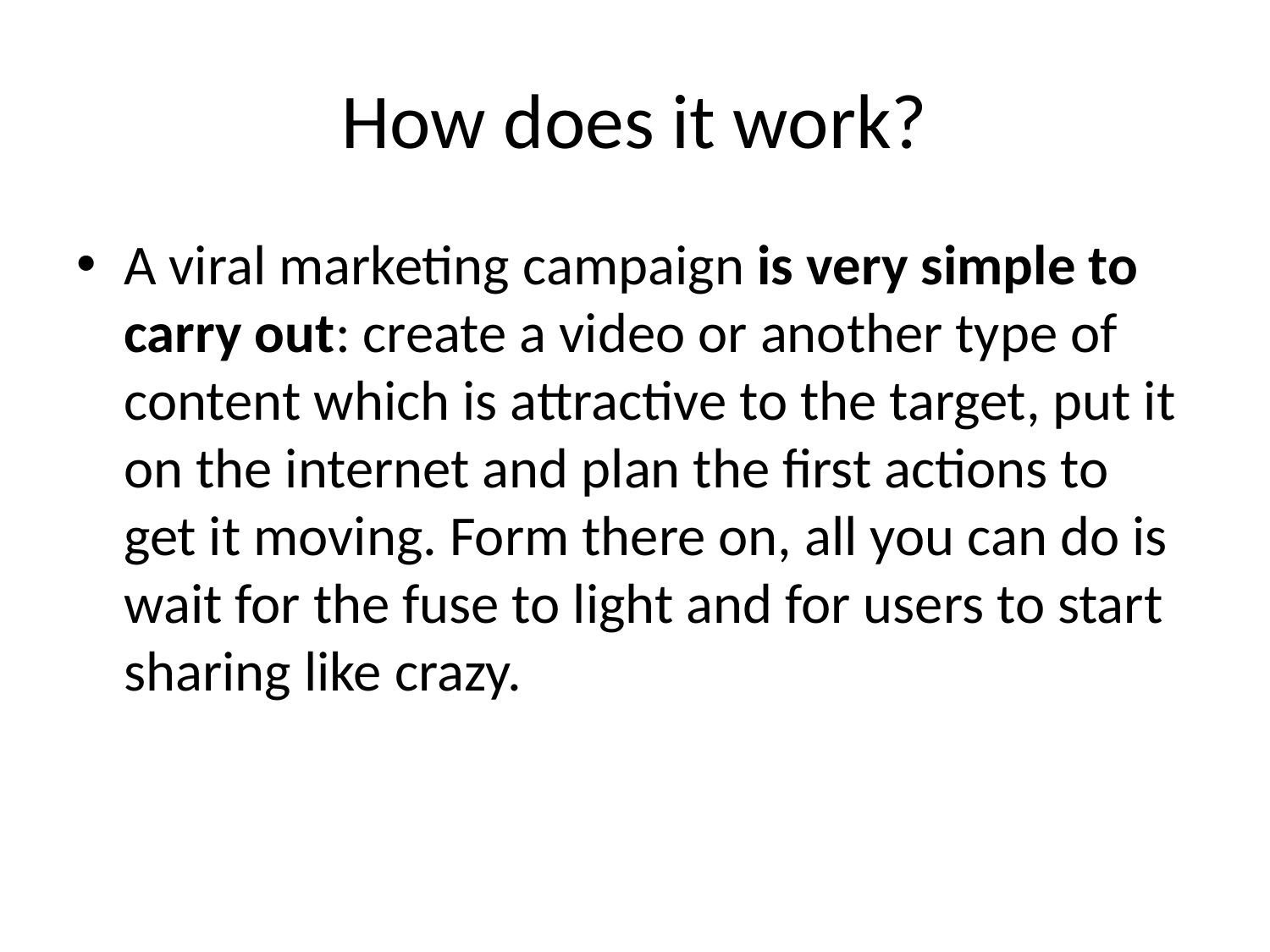

# How does it work?
A viral marketing campaign is very simple to carry out: create a video or another type of content which is attractive to the target, put it on the internet and plan the first actions to get it moving. Form there on, all you can do is wait for the fuse to light and for users to start sharing like crazy.